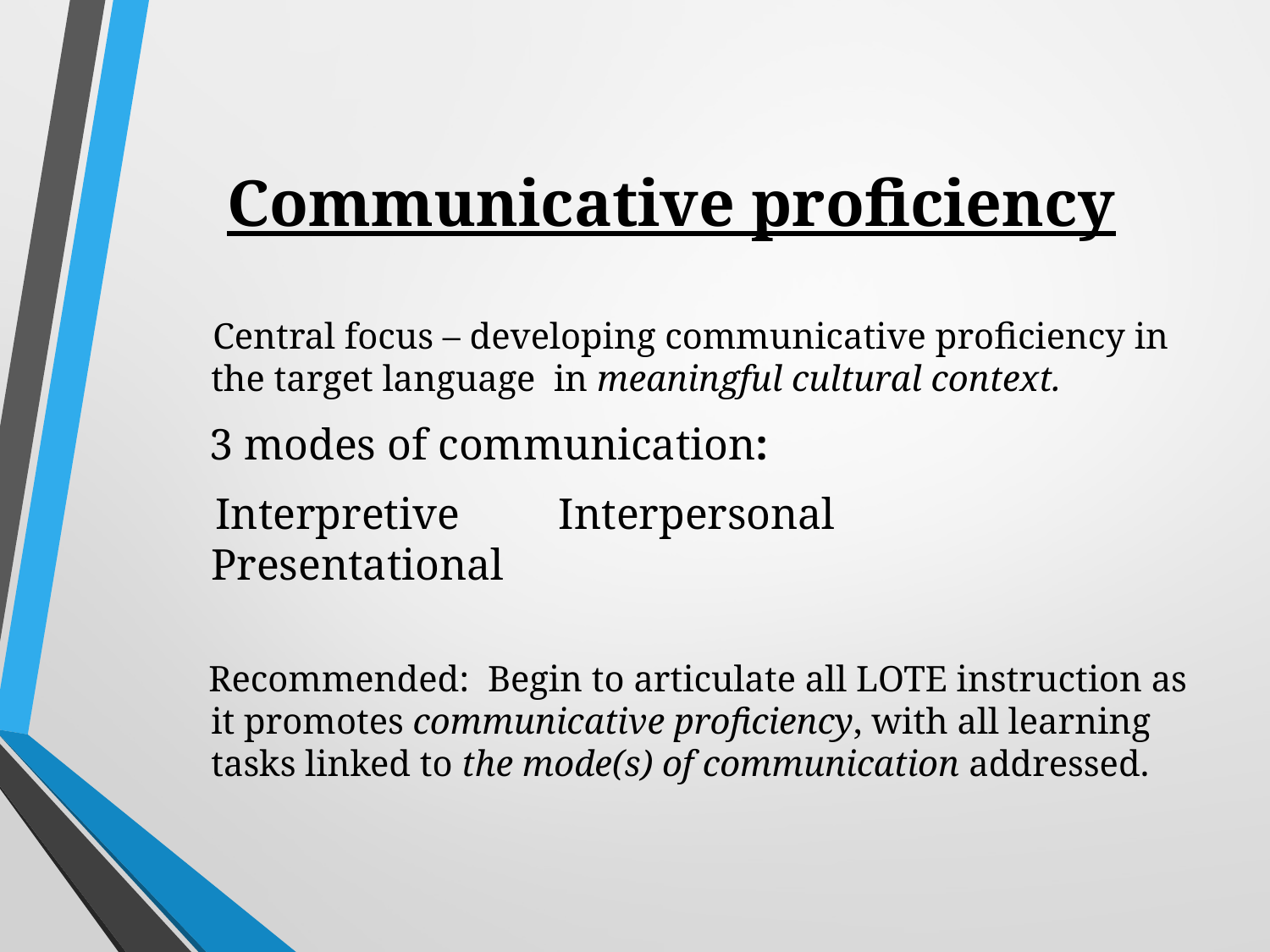

# Communicative proficiency
     Central focus – developing communicative proficiency in the target language  in meaningful cultural context.
      3 modes of communication:
    Interpretive         Interpersonal           Presentational

     Recommended:  Begin to articulate all LOTE instruction as it promotes communicative proficiency, with all learning tasks linked to the mode(s) of communication addressed.